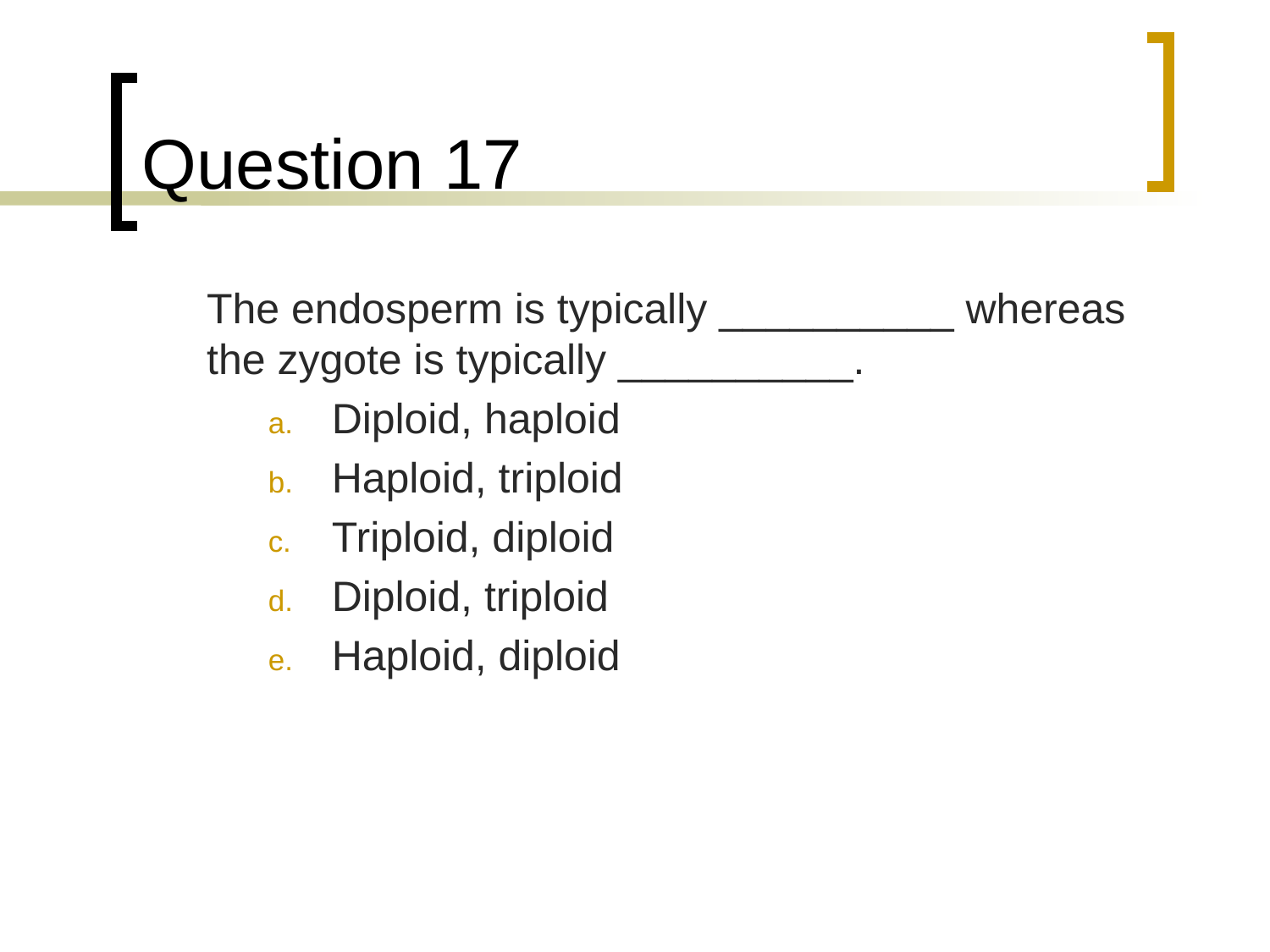

# Question 17
	The endosperm is typically __________ whereas the zygote is typically __________.
Diploid, haploid
Haploid, triploid
Triploid, diploid
Diploid, triploid
Haploid, diploid